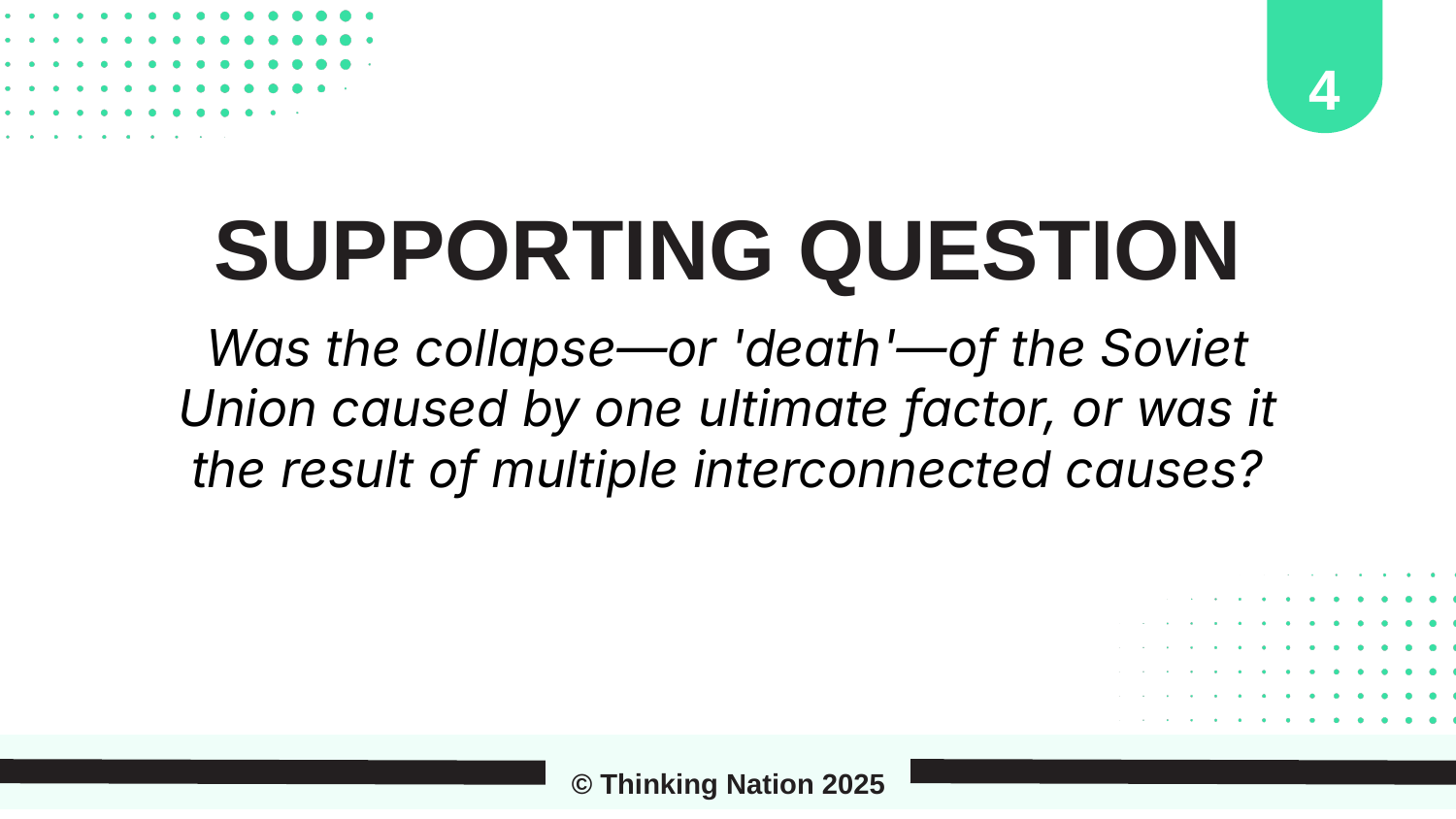

4
SUPPORTING QUESTION
Was the collapse—or 'death'—of the Soviet Union caused by one ultimate factor, or was it the result of multiple interconnected causes?

© Thinking Nation 2025